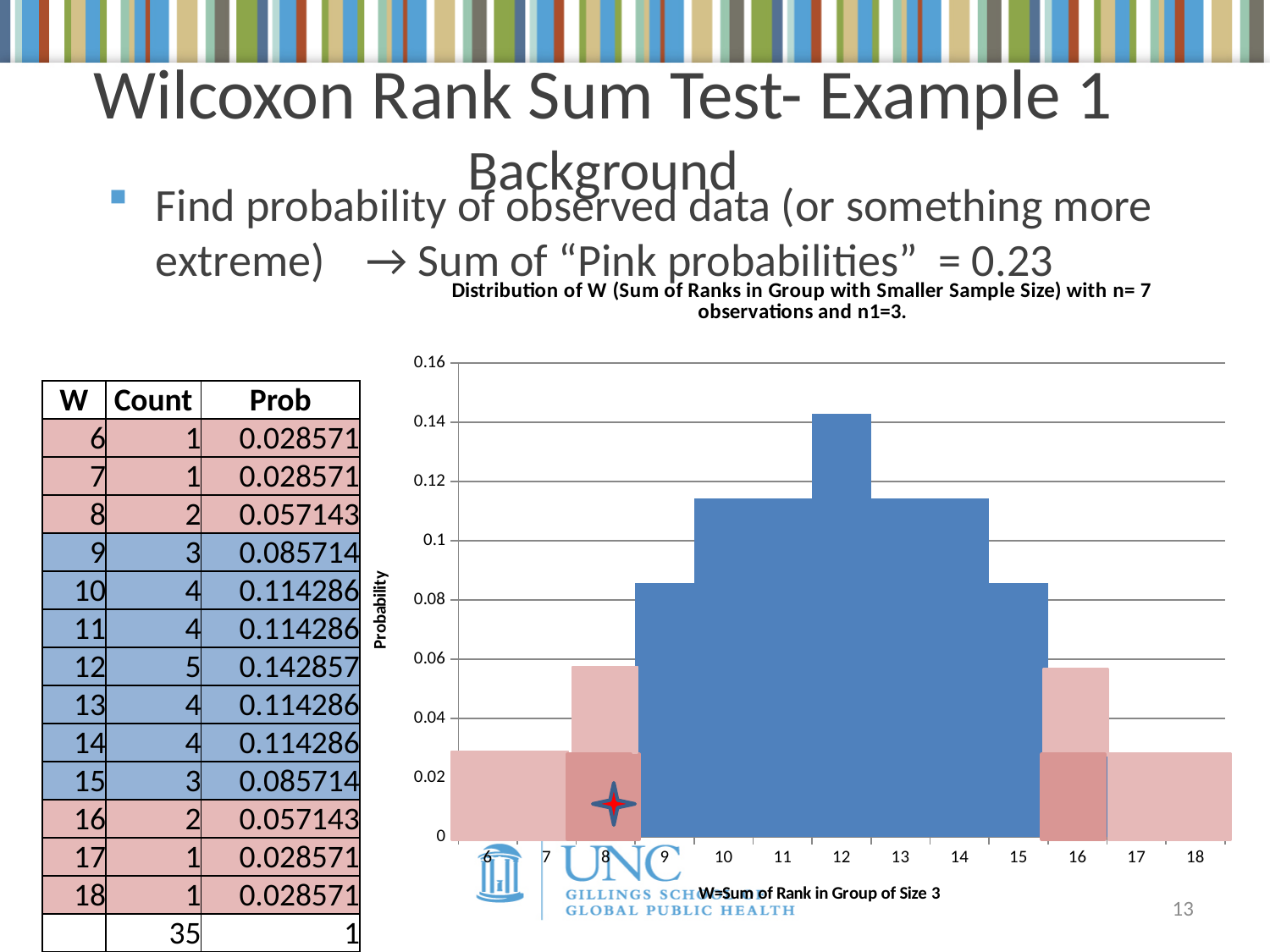

# Wilcoxon Rank Sum Test- Example 1 Background
Find probability of observed data (or something more extreme)    → Sum of “Pink probabilities”  = 0.23

### Chart: Distribution of W (Sum of Ranks in Group with Smaller Sample Size) with n= 7 observations and n1=3.

| Category |  |
|---|---|
| 6 | 0.0285714285714286 |
| 7 | 0.0285714285714286 |
| 8 | 0.05714285714285715 |
| 9 | 0.08571428571428574 |
| 10 | 0.11428571428571448 |
| 11 | 0.11428571428571448 |
| 12 | 0.14285714285714318 |
| 13 | 0.11428571428571448 |
| 14 | 0.11428571428571448 |
| 15 | 0.08571428571428574 |
| 16 | 0.05714285714285715 |
| 17 | 0.0285714285714286 |
| 18 | 0.0285714285714286 |
| W | Count | Prob |
| --- | --- | --- |
| 6 | 1 | 0.028571 |
| 7 | 1 | 0.028571 |
| 8 | 2 | 0.057143 |
| 9 | 3 | 0.085714 |
| 10 | 4 | 0.114286 |
| 11 | 4 | 0.114286 |
| 12 | 5 | 0.142857 |
| 13 | 4 | 0.114286 |
| 14 | 4 | 0.114286 |
| 15 | 3 | 0.085714 |
| 16 | 2 | 0.057143 |
| 17 | 1 | 0.028571 |
| 18 | 1 | 0.028571 |
|  | 35 | 1 |

13